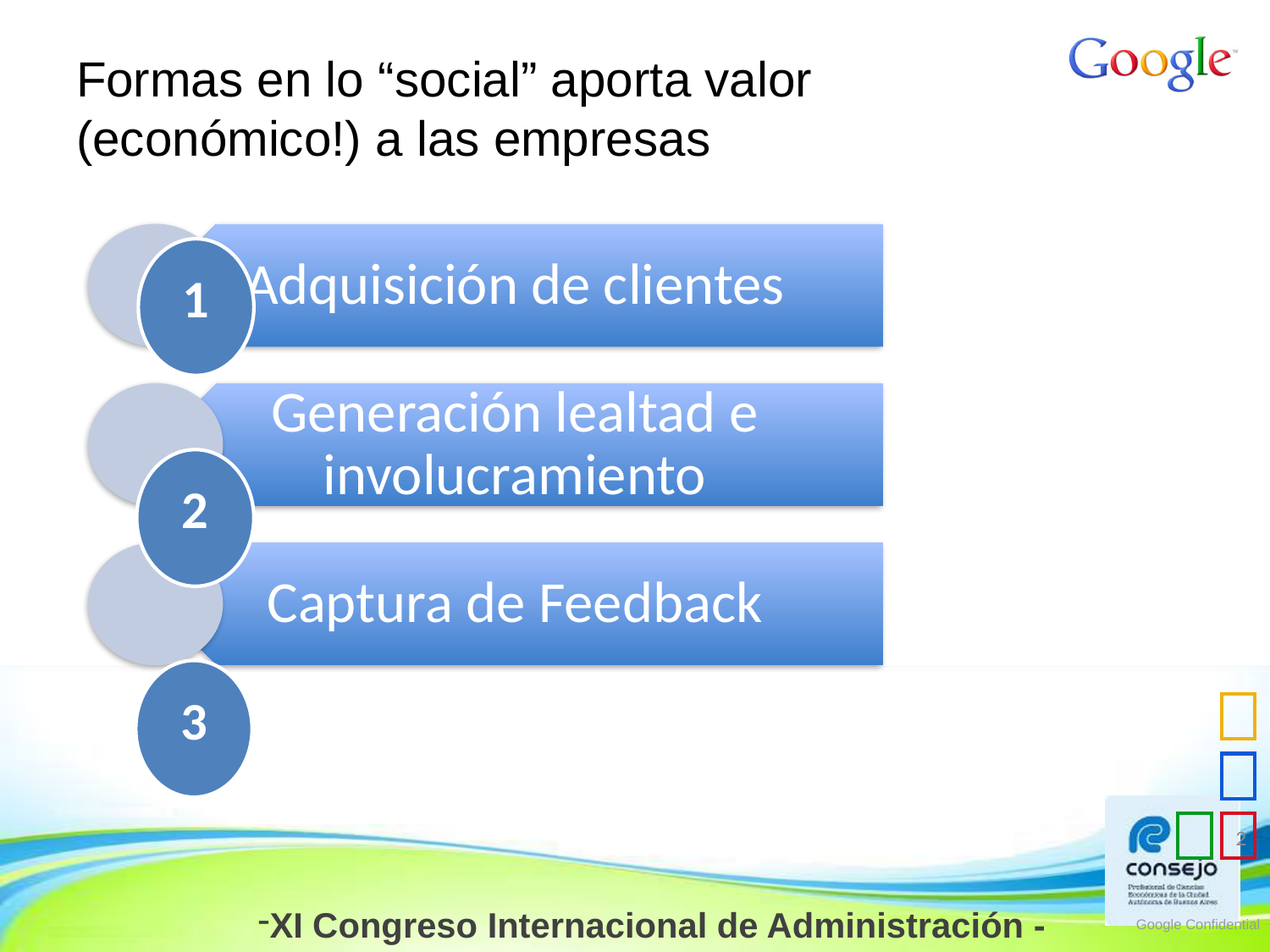

# Formas en lo “social” aporta valor (económico!) a las empresas
Adquisición de clientes
Generación lealtad e involucramiento
Captura de Feedback
1
2
3

2
Google Confidential